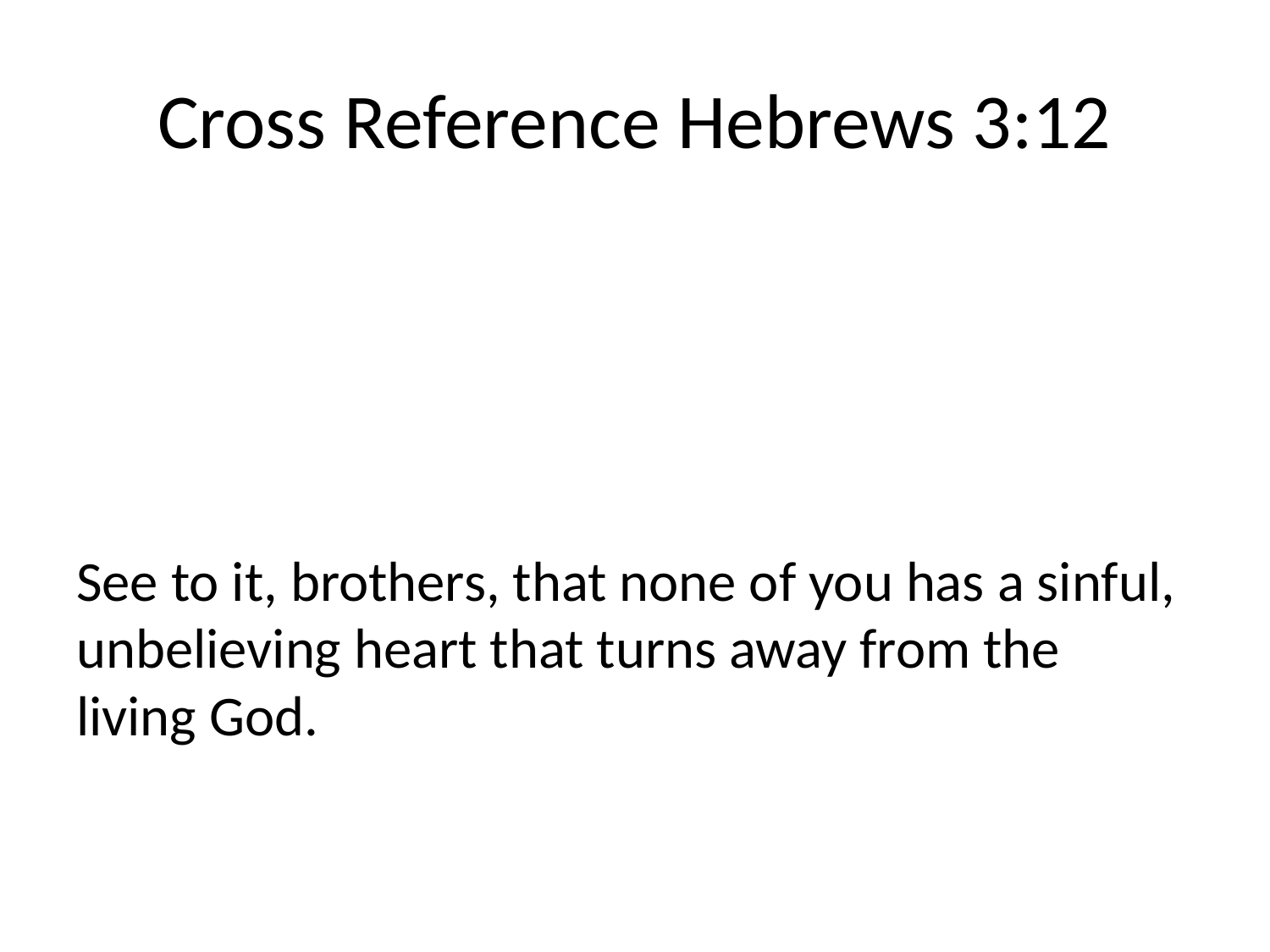

# Cross Reference Hebrews 3:12

See to it, brothers, that none of you has a sinful, unbelieving heart that turns away from the living God.